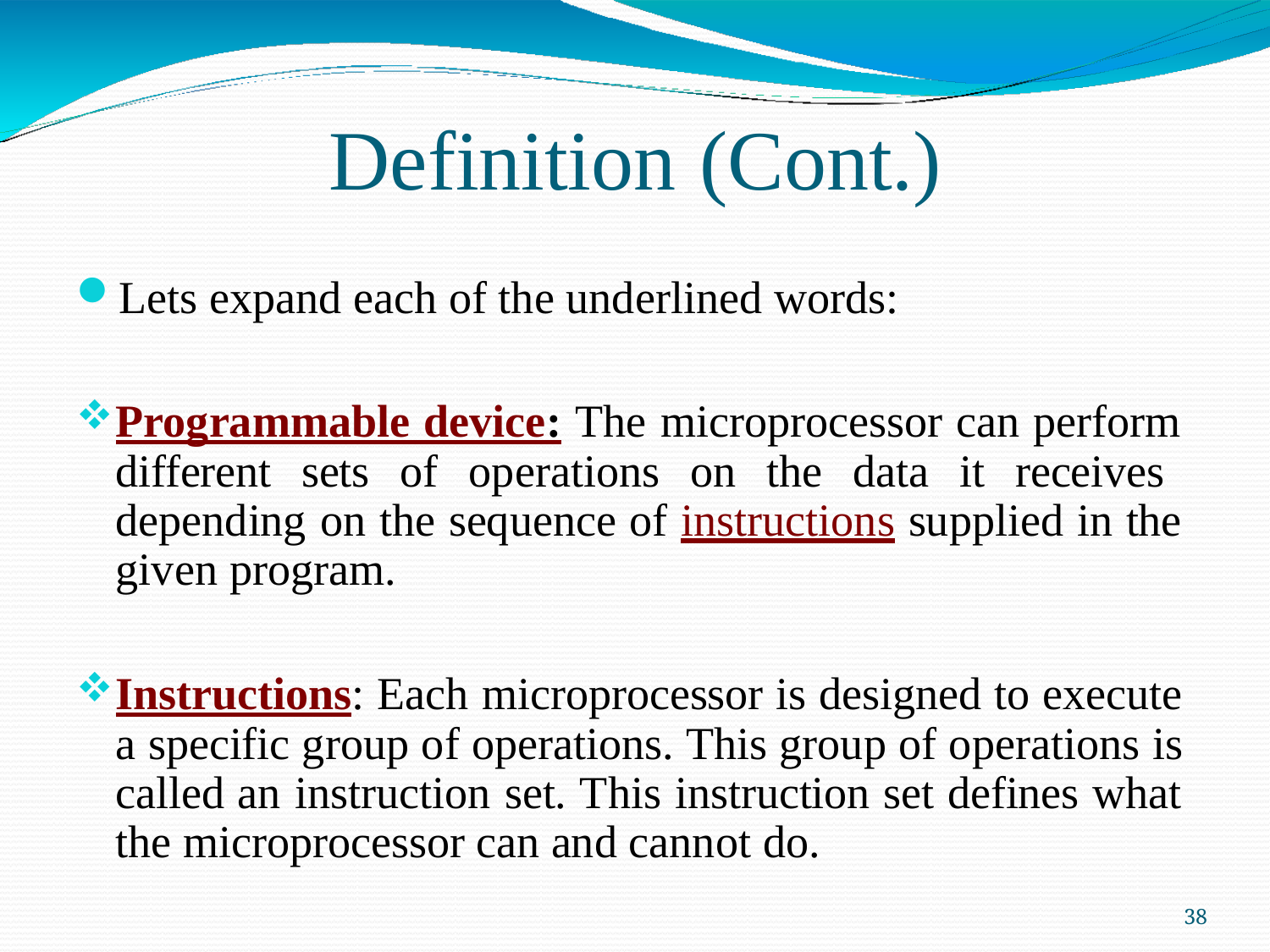

# Definition	(Cont.)
Lets expand each of the underlined words:

Programmable device: The microprocessor can perform  different sets of operations on the data it receives  depending on the sequence of instructions supplied in the  given program.

Instructions: Each microprocessor is designed to execute  a specific group of operations. This group of operations is  called an instruction set. This instruction set defines what  the microprocessor can and cannot do.
38